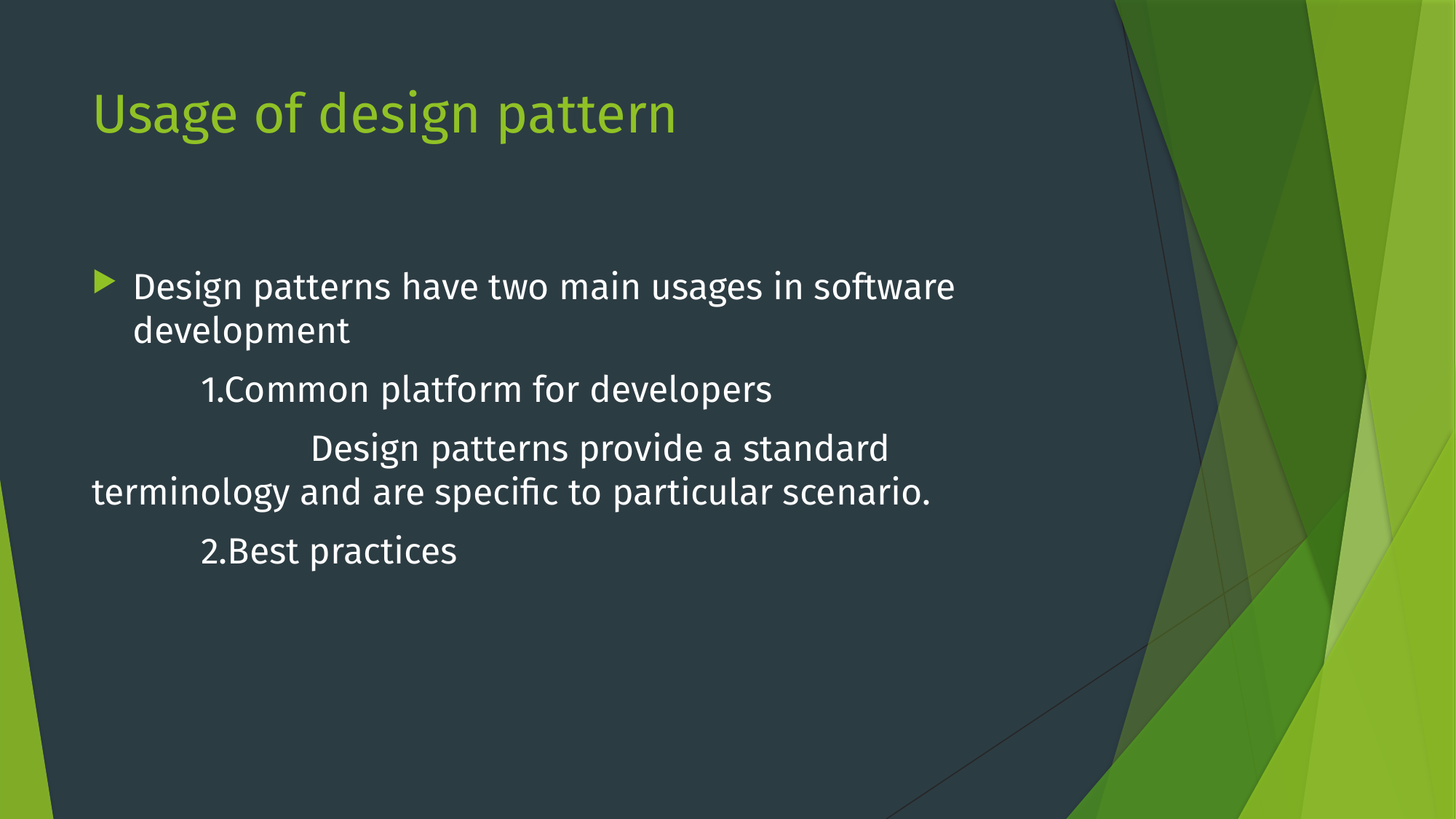

# Usage of design pattern
Design patterns have two main usages in software development
	1.Common platform for developers
		Design patterns provide a standard terminology and are specific to particular scenario.
	2.Best practices